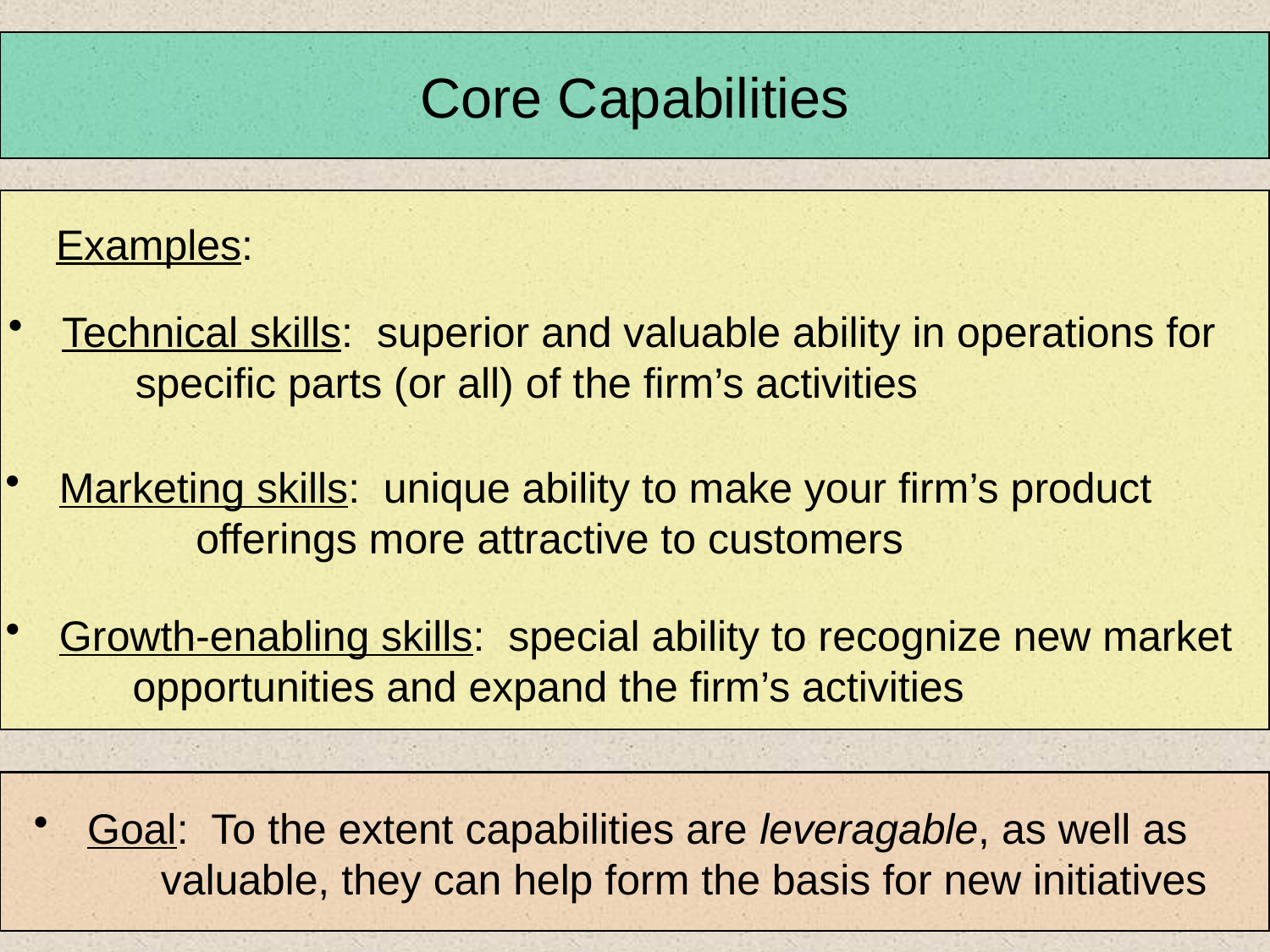

Core Capabilities

 Examples:
  Technical skills:  superior and valuable ability in operations for
	specific parts (or all) of the firm’s activities
  Marketing skills:  unique ability to make your firm’s product
	offerings more attractive to customers
  Growth-enabling skills:  special ability to recognize new market
	opportunities and expand the firm’s activities

  Goal:  To the extent capabilities are leveragable, as well as
	valuable, they can help form the basis for new initiatives